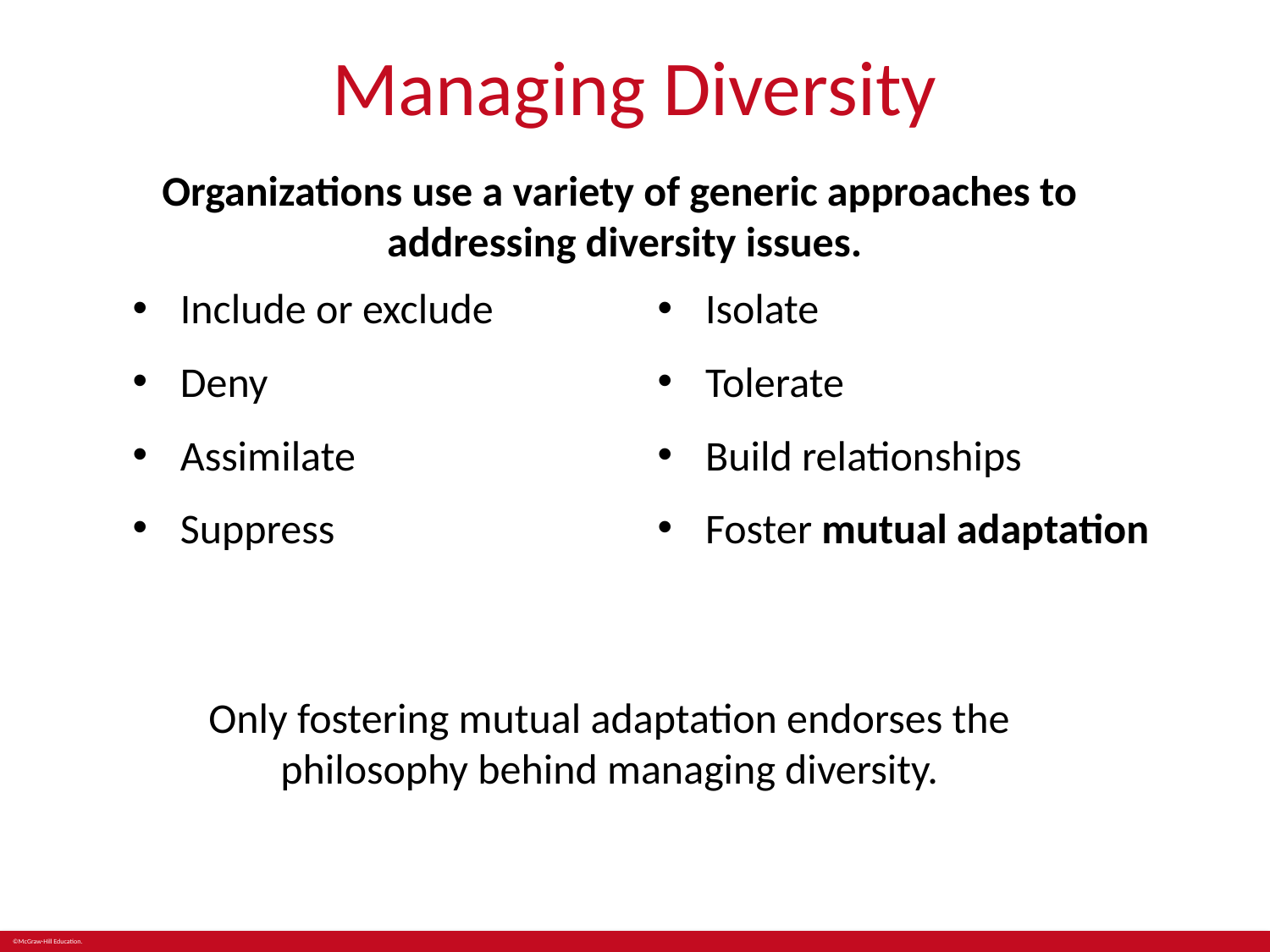

# Managing Diversity
Organizations use a variety of generic approaches to
addressing diversity issues.
Include or exclude
Deny
Assimilate
Suppress
Isolate
Tolerate
Build relationships
Foster mutual adaptation

Only fostering mutual adaptation endorses the philosophy behind managing diversity.